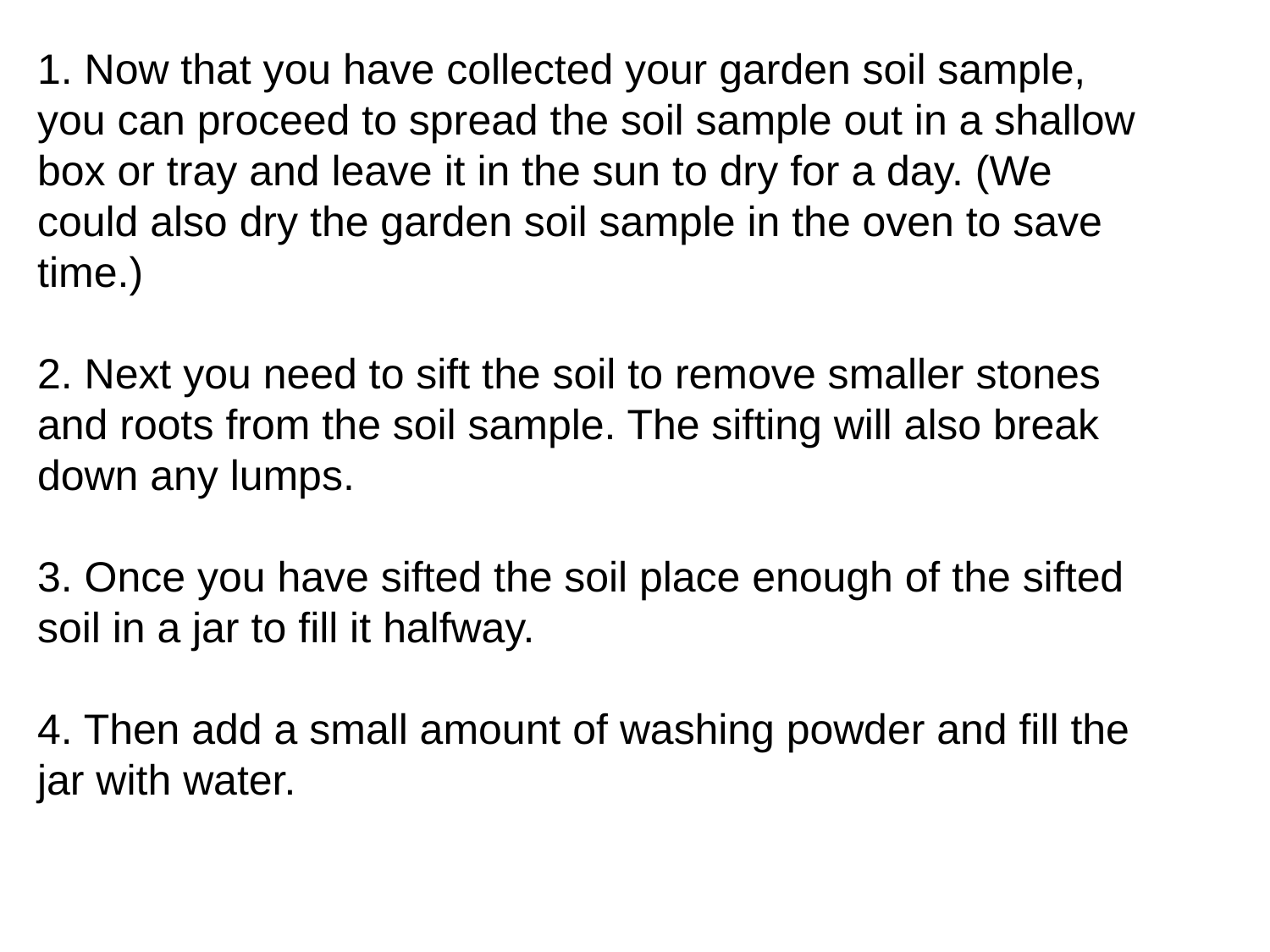

1. Now that you have collected your garden soil sample, you can proceed to spread the soil sample out in a shallow box or tray and leave it in the sun to dry for a day. (We could also dry the garden soil sample in the oven to save time.)

2. Next you need to sift the soil to remove smaller stones and roots from the soil sample. The sifting will also break down any lumps.

3. Once you have sifted the soil place enough of the sifted soil in a jar to fill it halfway.

4. Then add a small amount of washing powder and fill the jar with water.